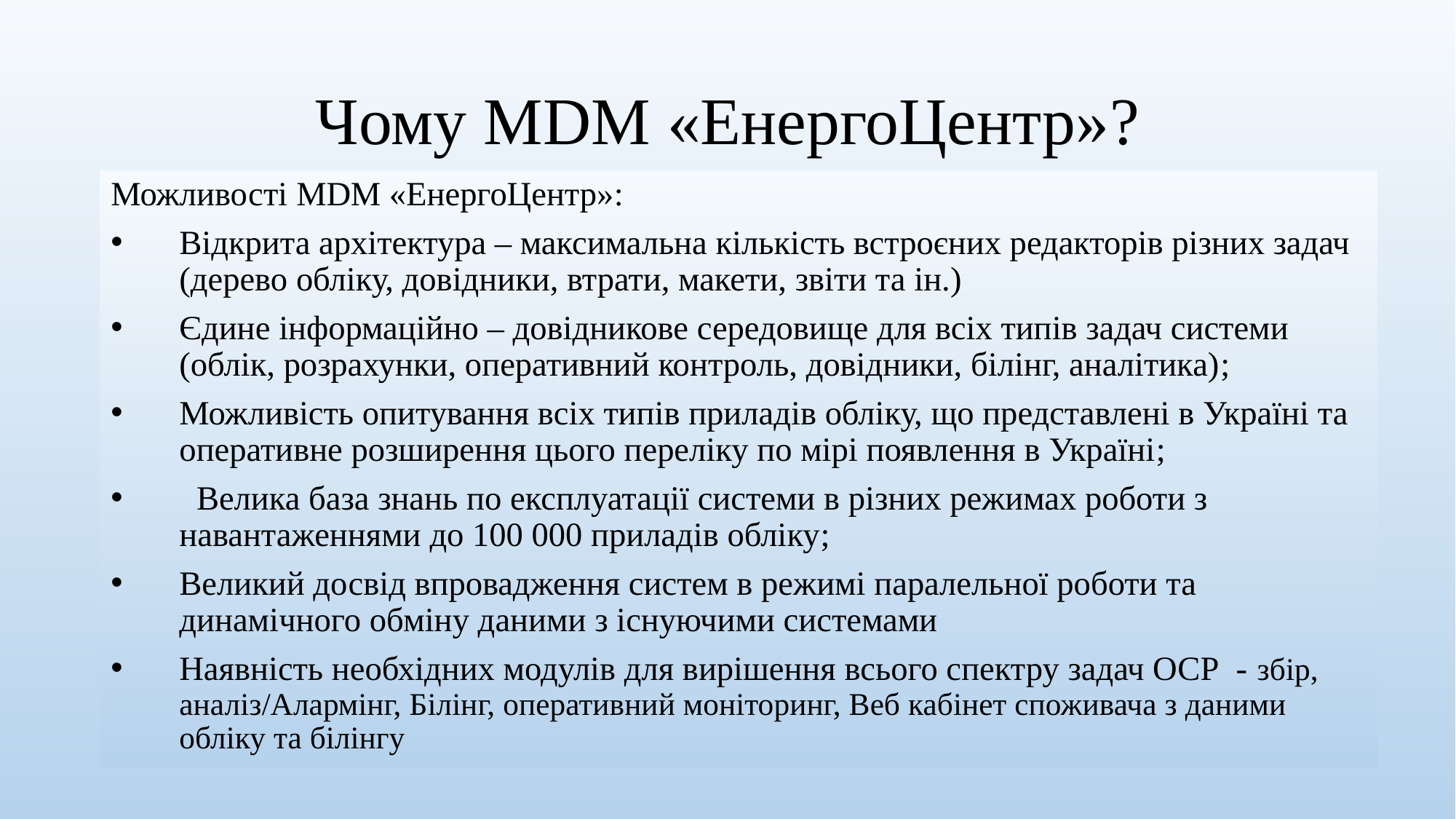

# Чому MDM «ЕнергоЦентр»?
Можливості MDM «ЕнергоЦентр»:
Відкрита архітектура – максимальна кількість встроєних редакторів різних задач (дерево обліку, довідники, втрати, макети, звіти та ін.)
Єдине інформаційно – довідникове середовище для всіх типів задач системи (облік, розрахунки, оперативний контроль, довідники, білінг, аналітика);
Можливість опитування всіх типів приладів обліку, що представлені в Україні та оперативне розширення цього переліку по мірі появлення в Україні;
  Велика база знань по експлуатації системи в різних режимах роботи з навантаженнями до 100 000 приладів обліку;
Великий досвід впровадження систем в режимі паралельної роботи та динамічного обміну даними з існуючими системами
Наявність необхідних модулів для вирішення всього спектру задач ОСР  - збір, аналіз/Алармінг, Білінг, оперативний моніторинг, Веб кабінет споживача з даними обліку та білінгу